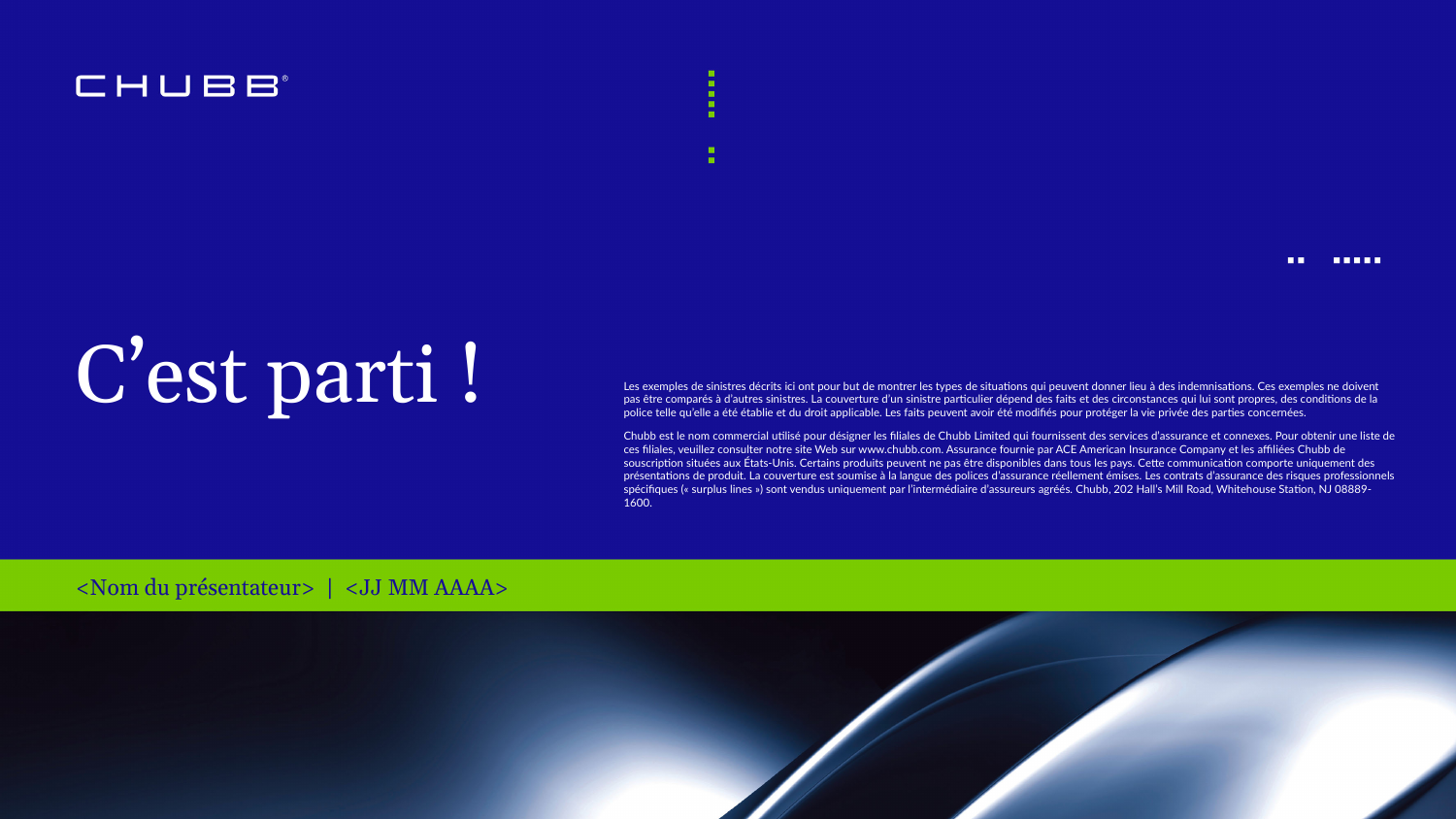

C’est parti !

Les exemples de sinistres décrits ici ont pour but de montrer les types de situations qui peuvent donner lieu à des indemnisations. Ces exemples ne doivent pas être comparés à d’autres sinistres. La couverture d’un sinistre particulier dépend des faits et des circonstances qui lui sont propres, des conditions de la police telle qu’elle a été établie et du droit applicable. Les faits peuvent avoir été modifiés pour protéger la vie privée des parties concernées.
Chubb est le nom commercial utilisé pour désigner les filiales de Chubb Limited qui fournissent des services d’assurance et connexes. Pour obtenir une liste de ces filiales, veuillez consulter notre site Web sur www.chubb.com. Assurance fournie par ACE American Insurance Company et les affiliées Chubb de souscription situées aux États-Unis. Certains produits peuvent ne pas être disponibles dans tous les pays. Cette communication comporte uniquement des présentations de produit. La couverture est soumise à la langue des polices d’assurance réellement émises. Les contrats d’assurance des risques professionnels spécifiques (« surplus lines ») sont vendus uniquement par l’intermédiaire d’assureurs agréés. Chubb, 202 Hall’s Mill Road, Whitehouse Station, NJ 08889-1600.
<Nom du présentateur>  |  <JJ MM AAAA>